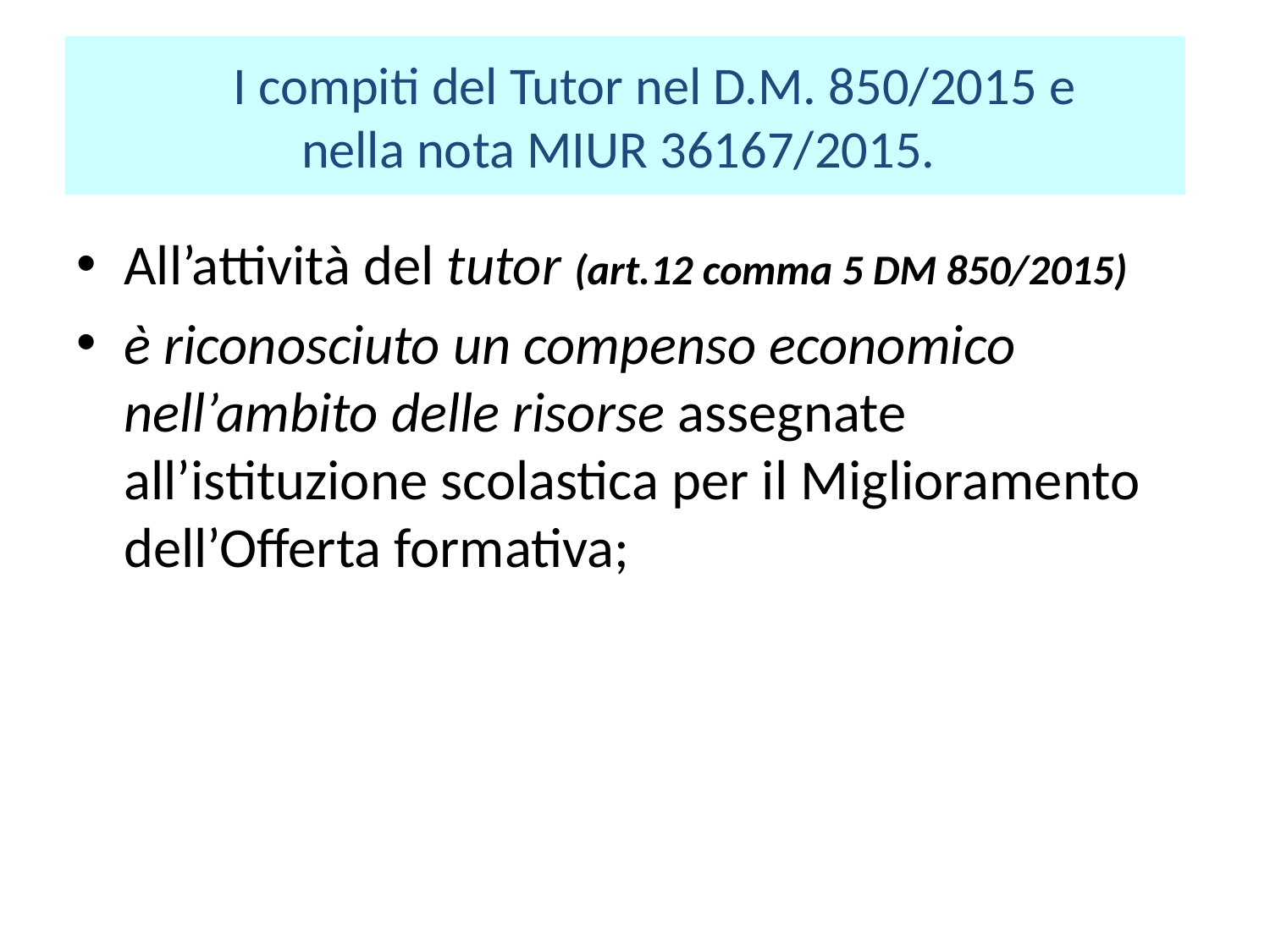

I compiti del Tutor nel D.M. 850/2015 e
nella nota MIUR 36167/2015.
All’attività del tutor (art.12 comma 5 DM 850/2015)
è riconosciuto un compenso economico nell’ambito delle risorse assegnate all’istituzione scolastica per il Miglioramento dell’Offerta formativa;